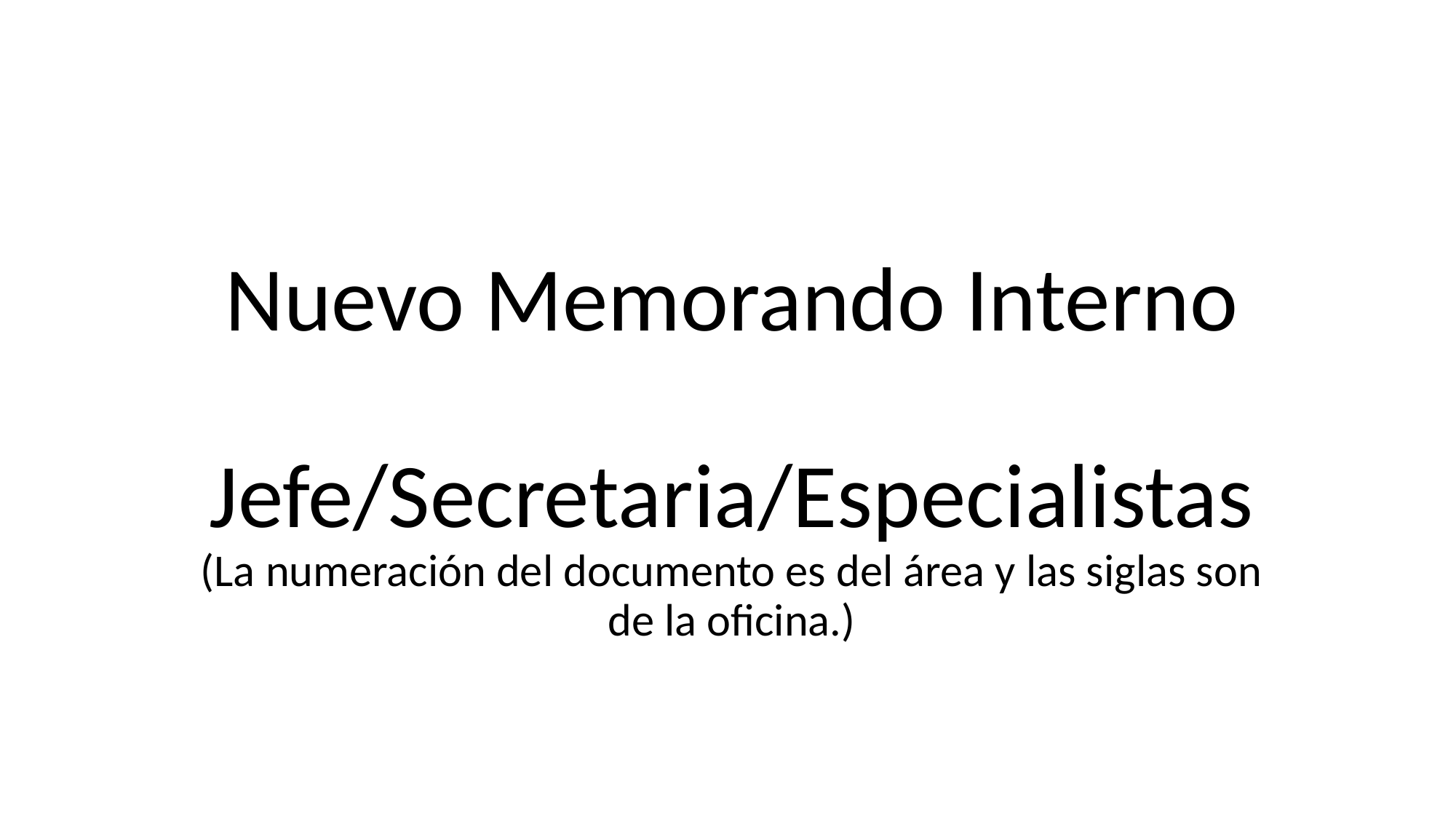

# Nuevo Memorando Interno Jefe/Secretaria/Especialistas (La numeración del documento es del área y las siglas son de la oficina.)